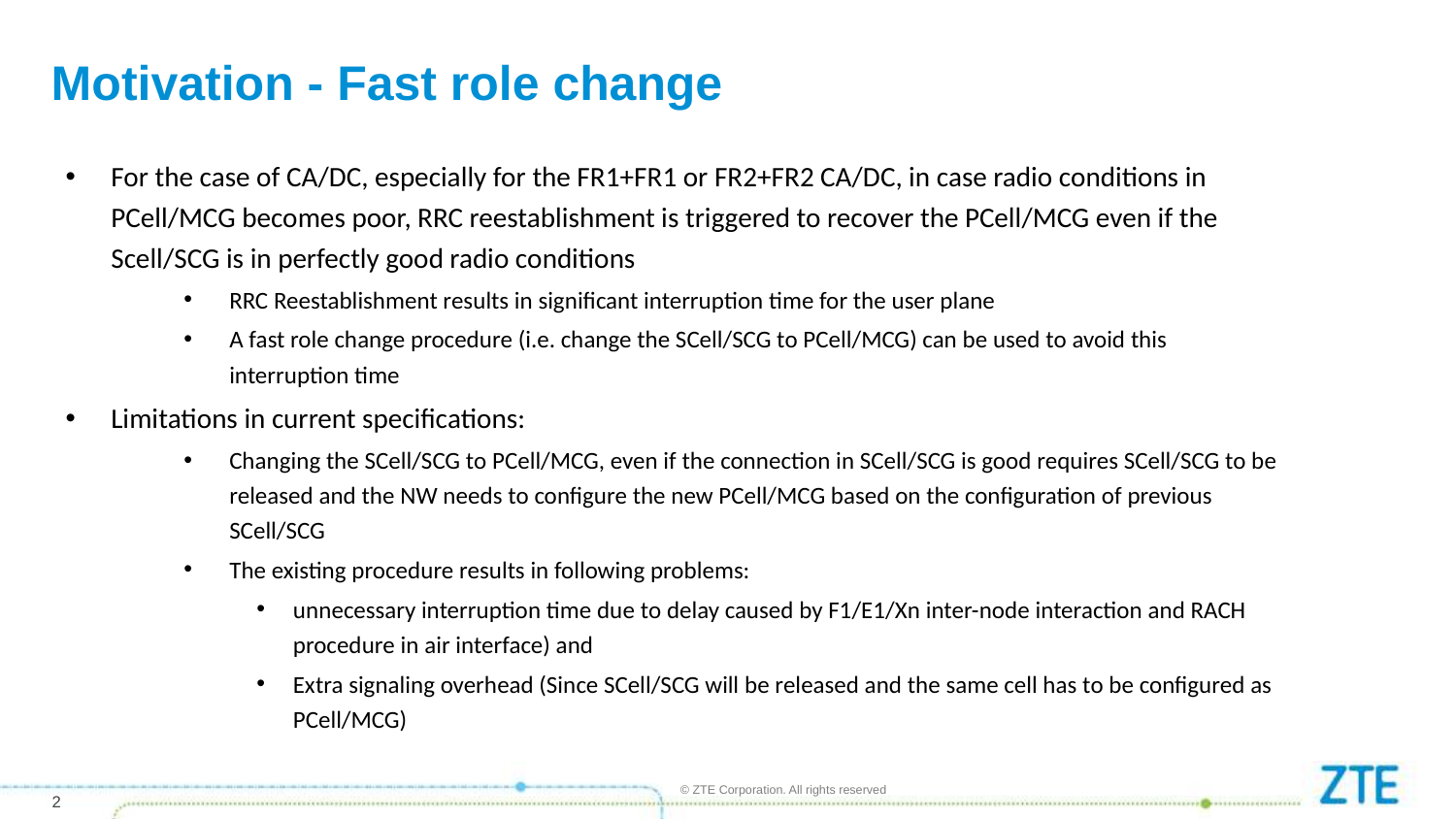

# Motivation - Fast role change
For the case of CA/DC, especially for the FR1+FR1 or FR2+FR2 CA/DC, in case radio conditions in PCell/MCG becomes poor, RRC reestablishment is triggered to recover the PCell/MCG even if the Scell/SCG is in perfectly good radio conditions
RRC Reestablishment results in significant interruption time for the user plane
A fast role change procedure (i.e. change the SCell/SCG to PCell/MCG) can be used to avoid this interruption time
Limitations in current specifications:
Changing the SCell/SCG to PCell/MCG, even if the connection in SCell/SCG is good requires SCell/SCG to be released and the NW needs to configure the new PCell/MCG based on the configuration of previous SCell/SCG
The existing procedure results in following problems:
unnecessary interruption time due to delay caused by F1/E1/Xn inter-node interaction and RACH procedure in air interface) and
Extra signaling overhead (Since SCell/SCG will be released and the same cell has to be configured as PCell/MCG)